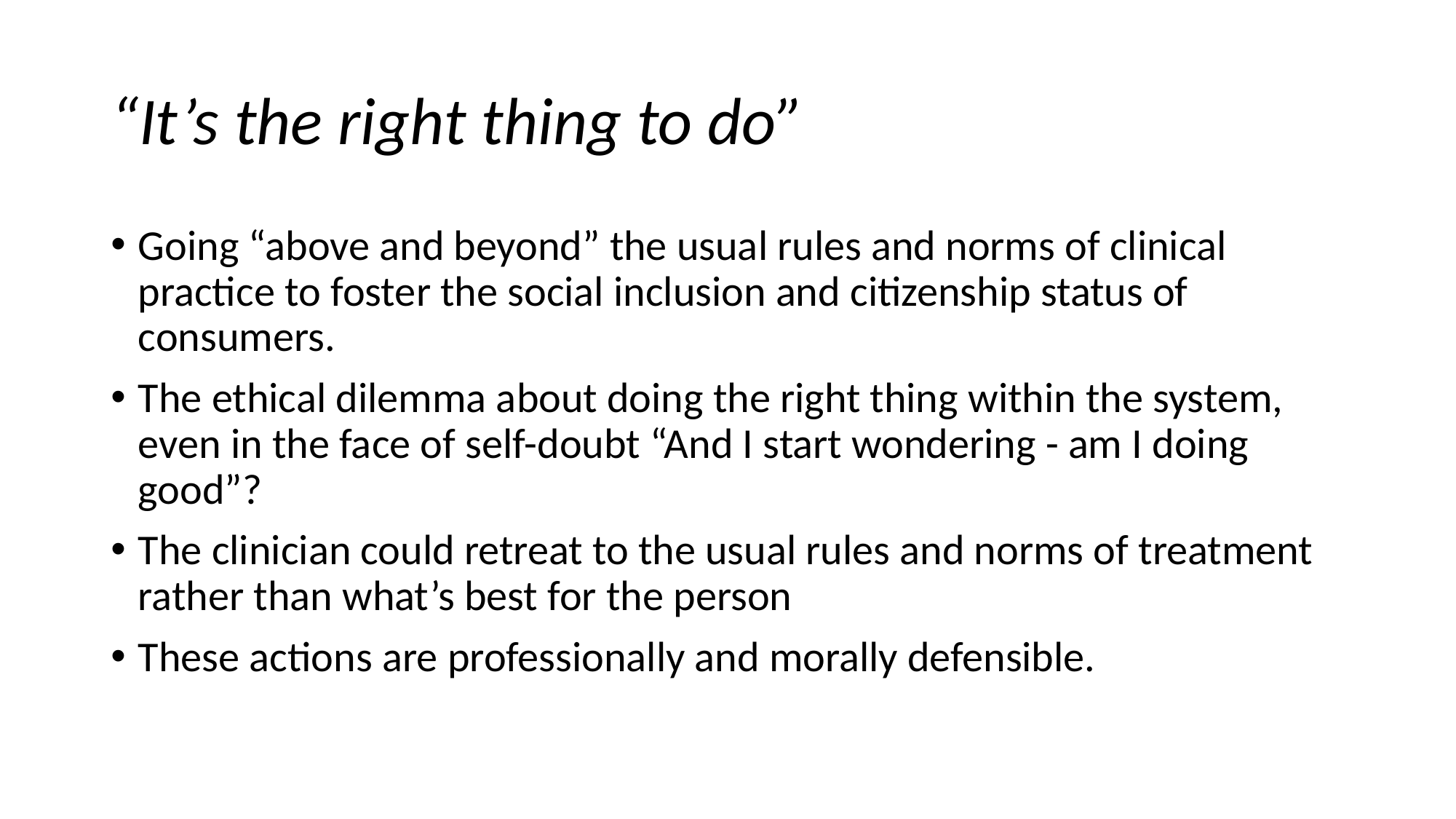

# “It’s the right thing to do”
Going “above and beyond” the usual rules and norms of clinical practice to foster the social inclusion and citizenship status of consumers.
The ethical dilemma about doing the right thing within the system, even in the face of self-doubt “And I start wondering - am I doing good”?
The clinician could retreat to the usual rules and norms of treatment rather than what’s best for the person
These actions are professionally and morally defensible.